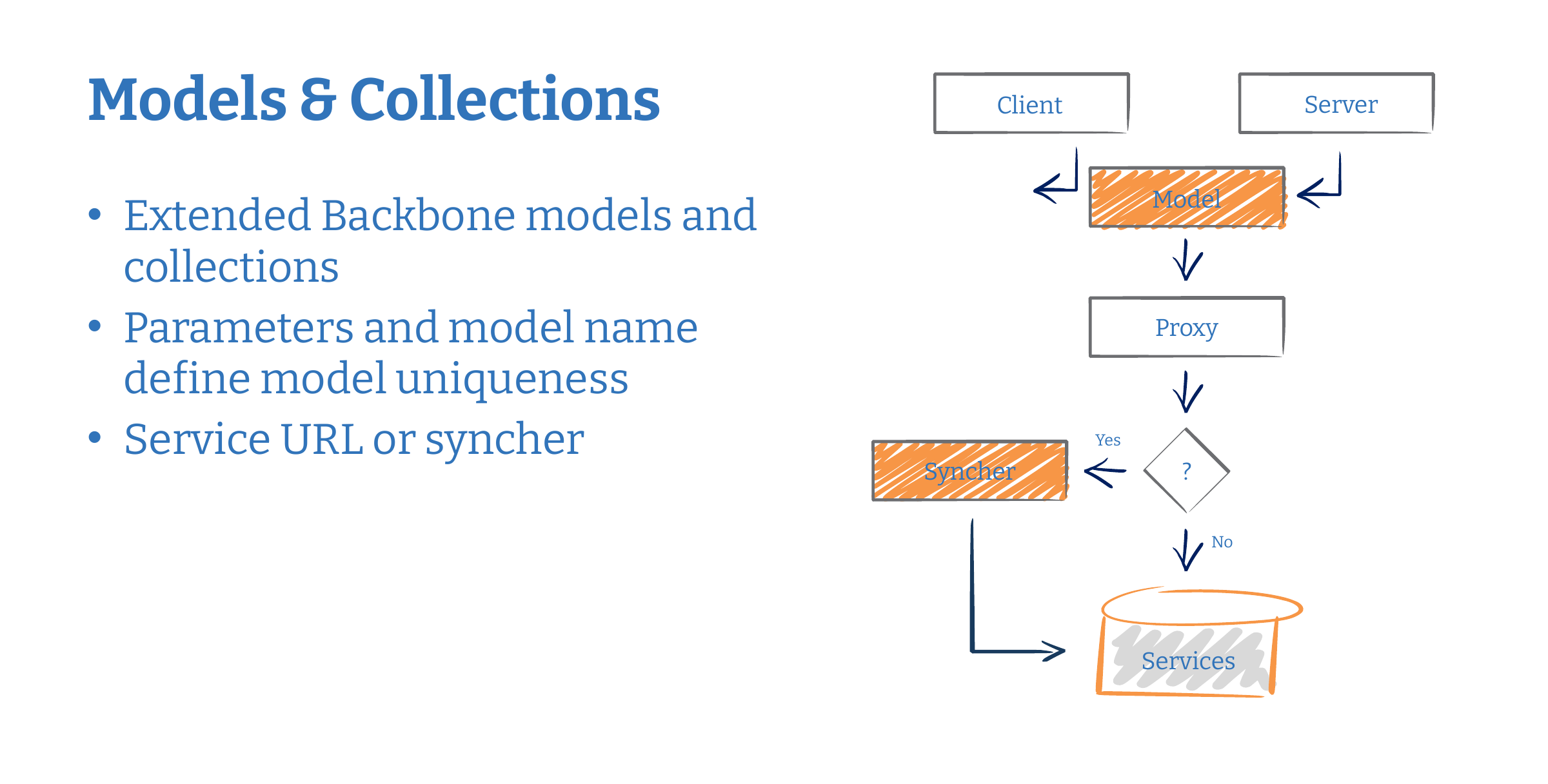

# Models & Collections

Server
Client

Model
Extended Backbone models and collections
Parameters and model name define model uniqueness
Service URL or syncher

Proxy

Yes

Syncher
?

No

Services